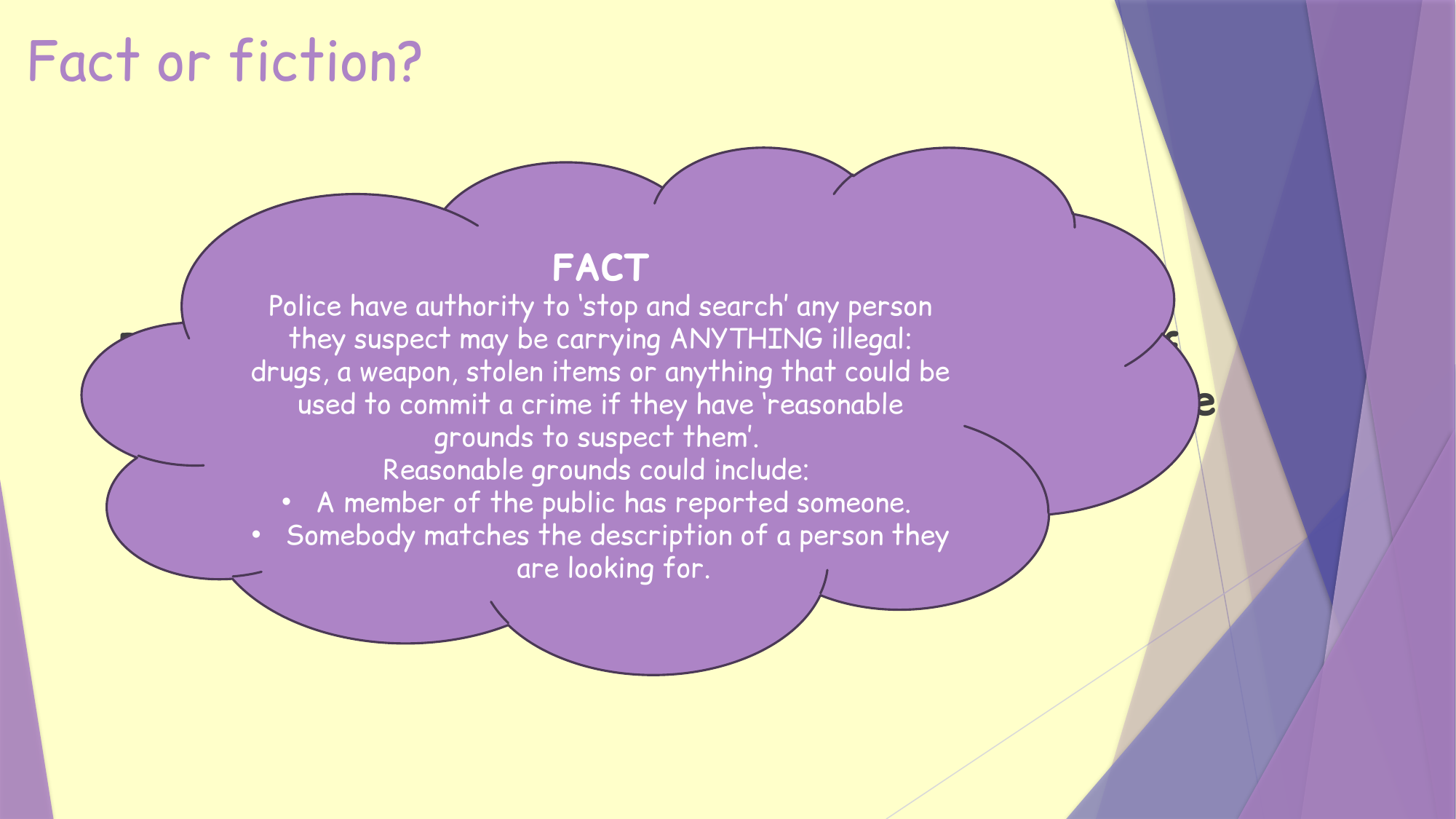

# Fact or fiction?

FACT
Police have authority to ‘stop and search’ any person they suspect may be carrying ANYTHING illegal: drugs, a weapon, stolen items or anything that could be used to commit a crime if they have ‘reasonable grounds to suspect them’.
Reasonable grounds could include:
A member of the public has reported someone.
Somebody matches the description of a person they are looking for.
Police have the power to stop and search anyone if they have ‘reasonable grounds’ to suspect they may be carrying a weapon.